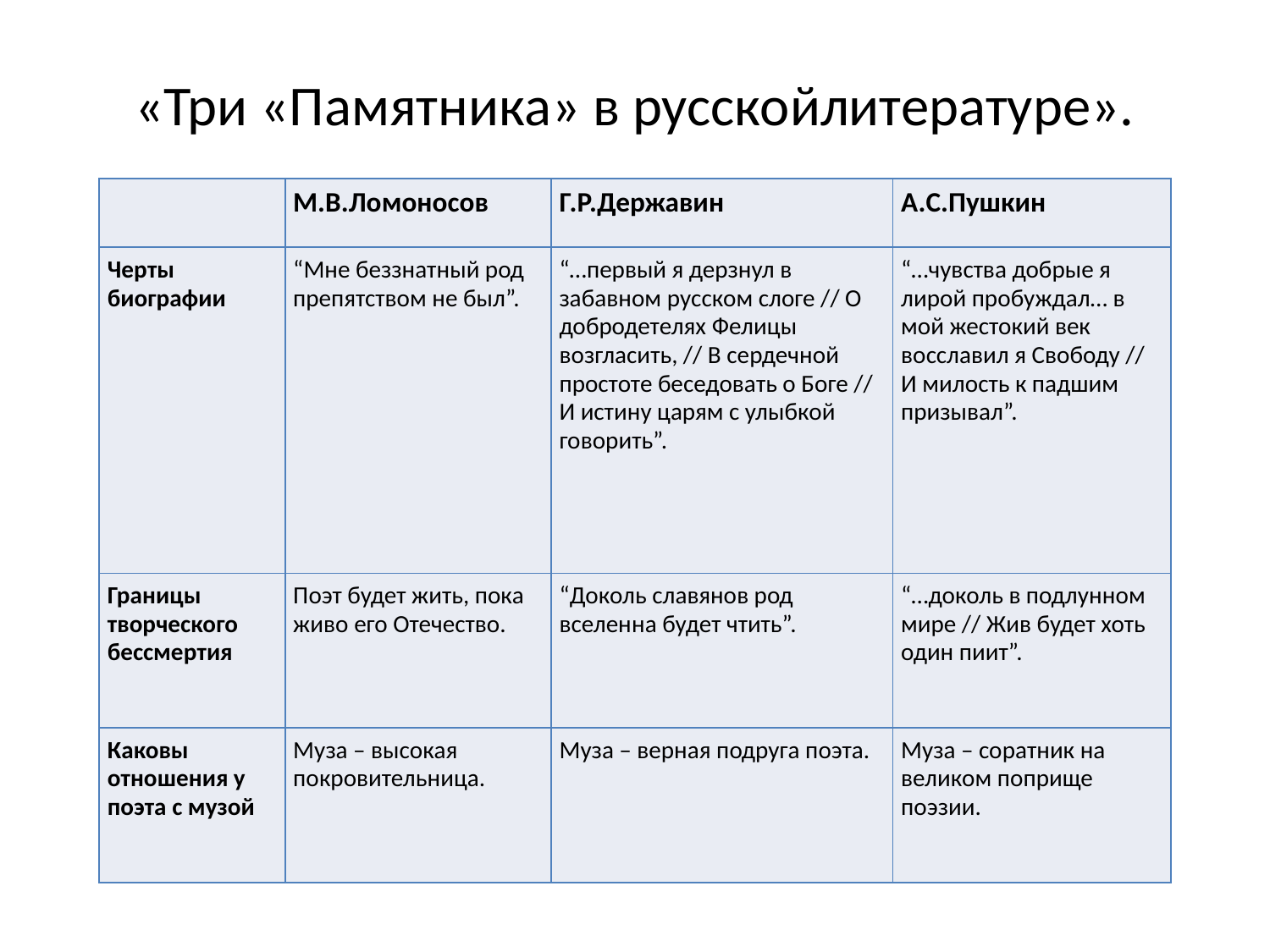

# «Три «Памятника» в русскойлитературе».
|  | М.В.Ломоносов | Г.Р.Державин | А.С.Пушкин |
| --- | --- | --- | --- |
| Черты биографии | “Мне беззнатный род препятством не был”. | “…первый я дерзнул в забавном русском слоге // О добродетелях Фелицы возгласить, // В сердечной простоте беседовать о Боге // И истину царям с улыбкой говорить”. | “…чувства добрые я лирой пробуждал… в мой жестокий век восславил я Свободу // И милость к падшим призывал”. |
| Границы творческого бессмертия | Поэт будет жить, пока живо его Отечество. | “Доколь славянов род вселенна будет чтить”. | “…доколь в подлунном мире // Жив будет хоть один пиит”. |
| Каковы отношения у поэта с музой | Муза – высокая покровительница. | Муза – верная подруга поэта. | Муза – соратник на великом поприще поэзии. |